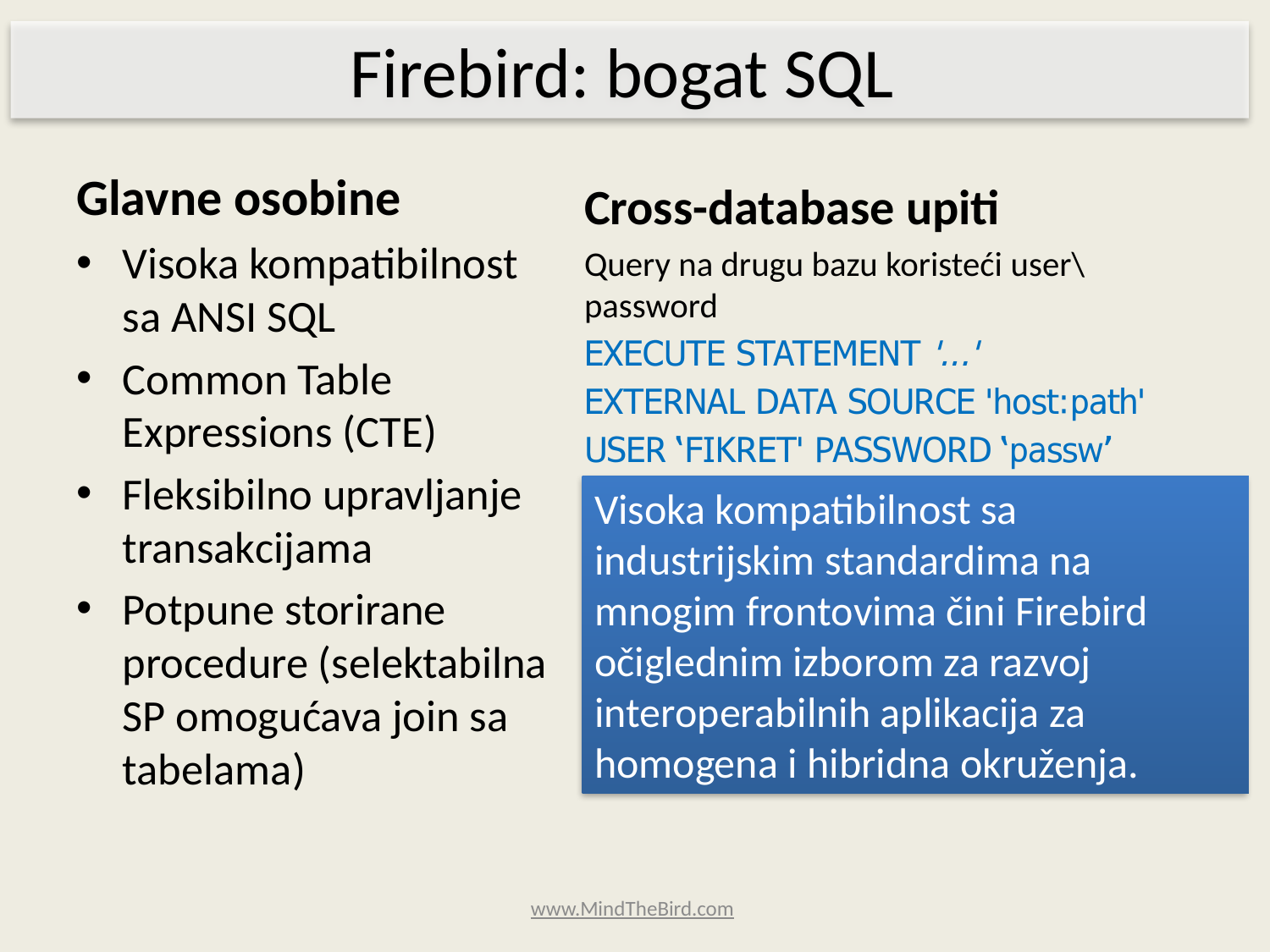

Firebird: bogat SQL
Glavne osobine
Visoka kompatibilnost sa ANSI SQL
Common Table Expressions (CTE)
Fleksibilno upravljanje  transakcijama
Potpune storirane procedure (selektabilna SP omogućava join sa tabelama)

Cross-database upiti
Query na drugu bazu koristeći user\password
EXECUTE STATEMENT '...'
EXTERNAL DATA SOURCE 'host:path'
USER ‘FIKRET' PASSWORD ‘passw’
Visoka kompatibilnost sa industrijskim standardima na mnogim frontovima čini Firebird očiglednim izborom za razvoj interoperabilnih aplikacija za homogena i hibridna okruženja.
www.MindTheBird.com